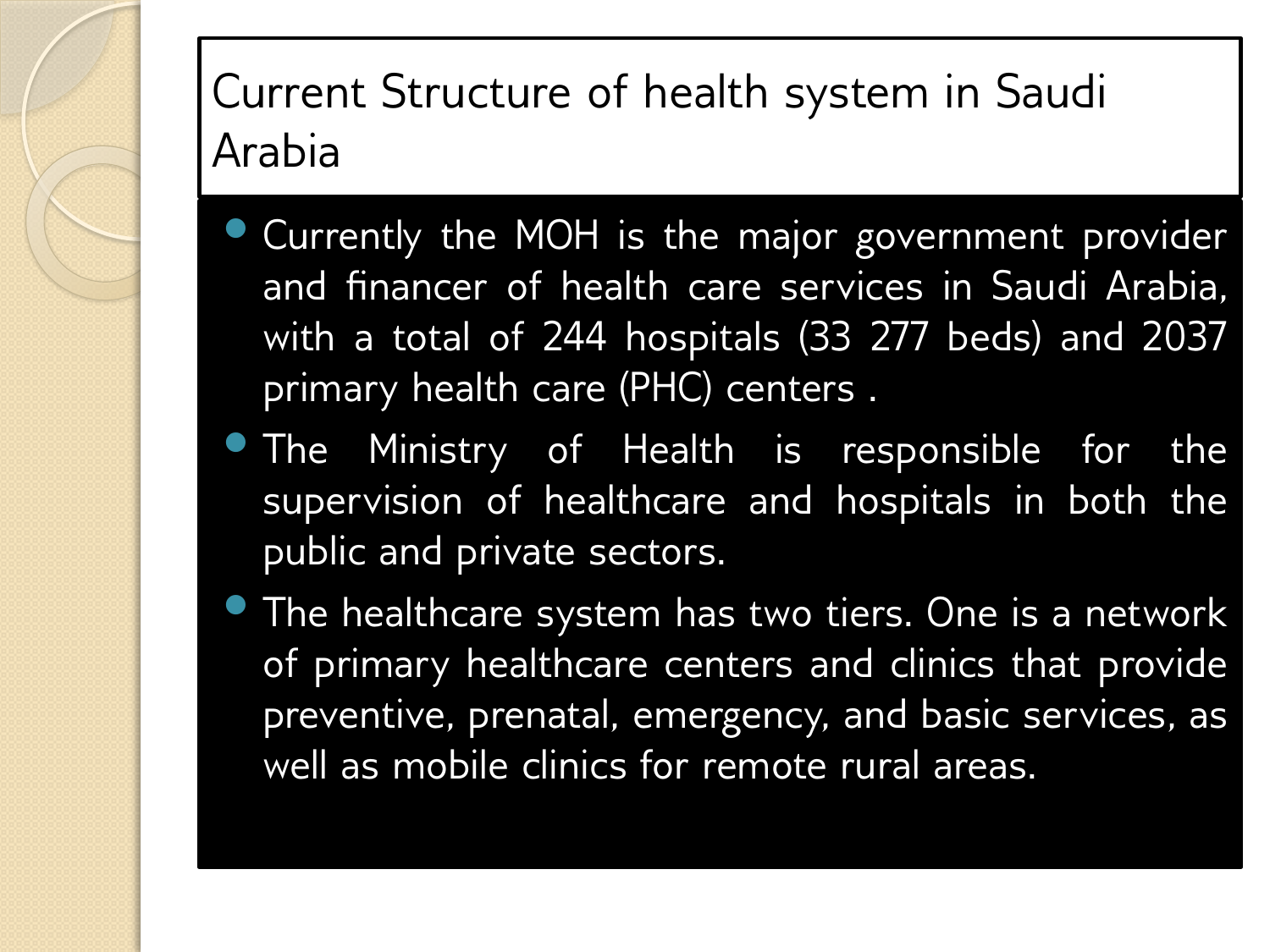

# Current Structure of health system in Saudi Arabia
Currently the MOH is the major government provider and financer of health care services in Saudi Arabia, with a total of 244 hospitals (33 277 beds) and 2037 primary health care (PHC) centers .
The Ministry of Health is responsible for the supervision of healthcare and hospitals in both the public and private sectors.
The healthcare system has two tiers. One is a network of primary healthcare centers and clinics that provide preventive, prenatal, emergency, and basic services, as well as mobile clinics for remote rural areas.